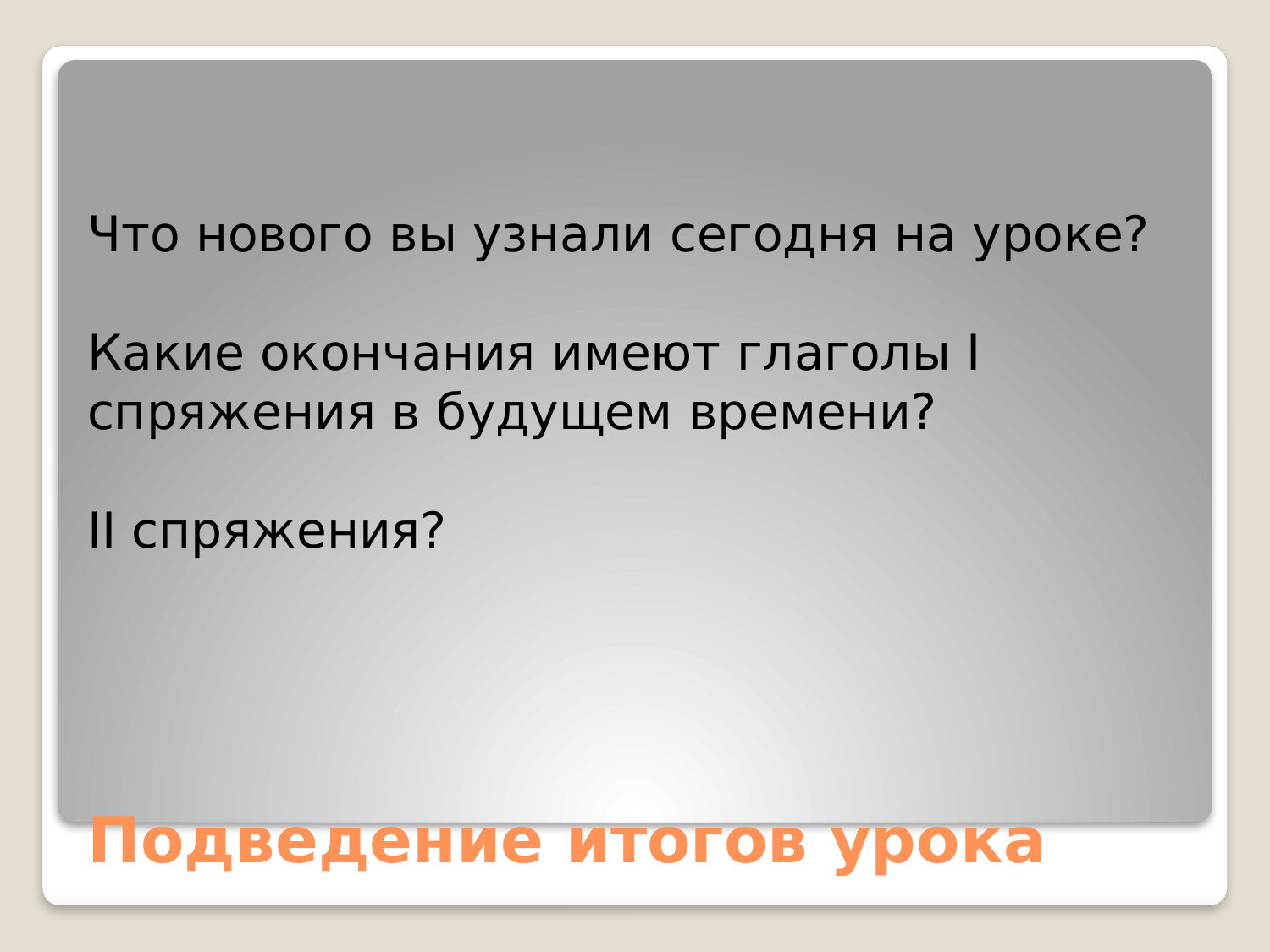

Что нового вы узнали сегодня на уроке?

Какие окончания имеют глаголы I спряжения в будущем времени?

II спряжения?
# Подведение итогов урока